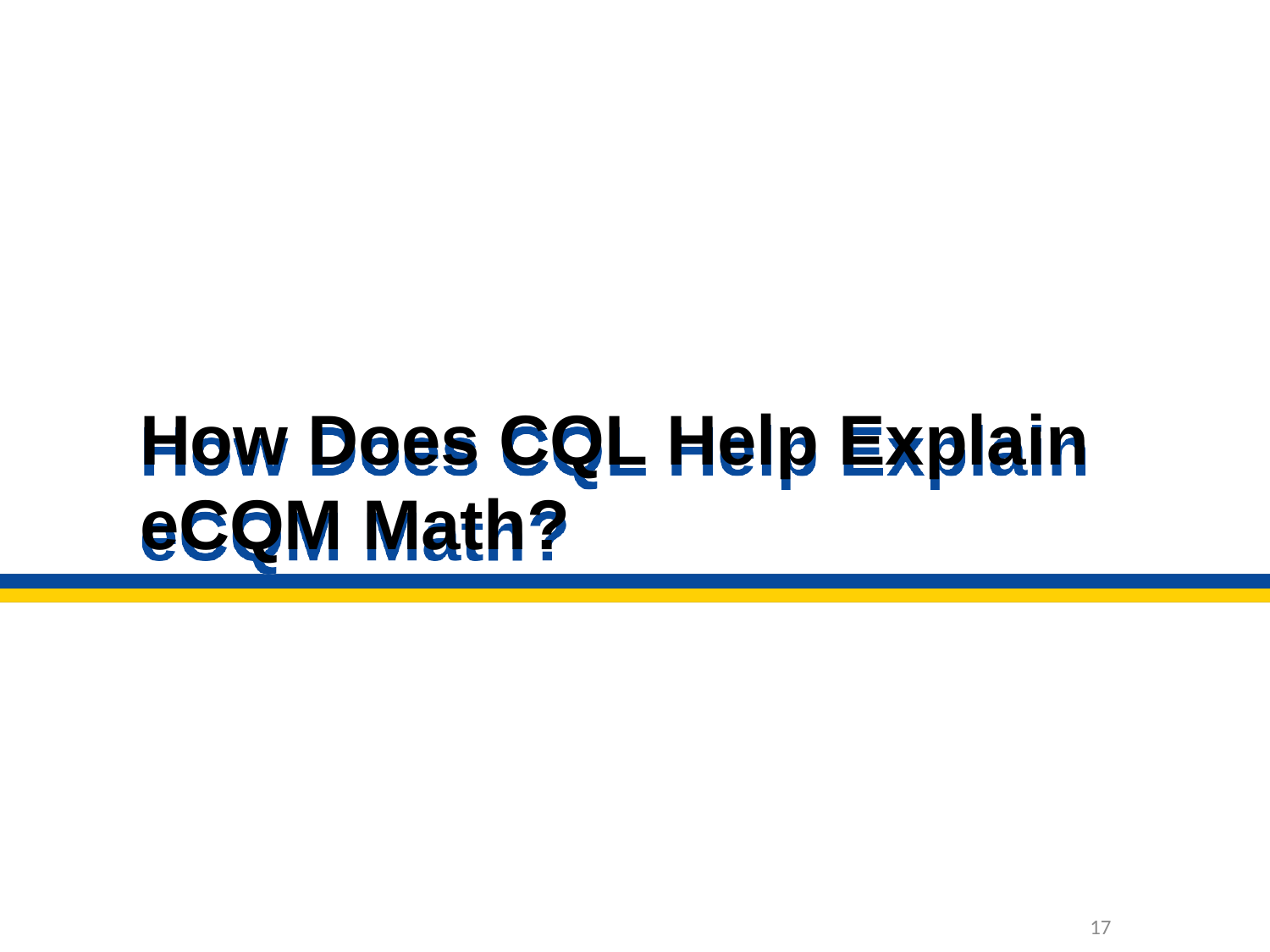

# How Does CQL Help Explain eCQM Math?
17